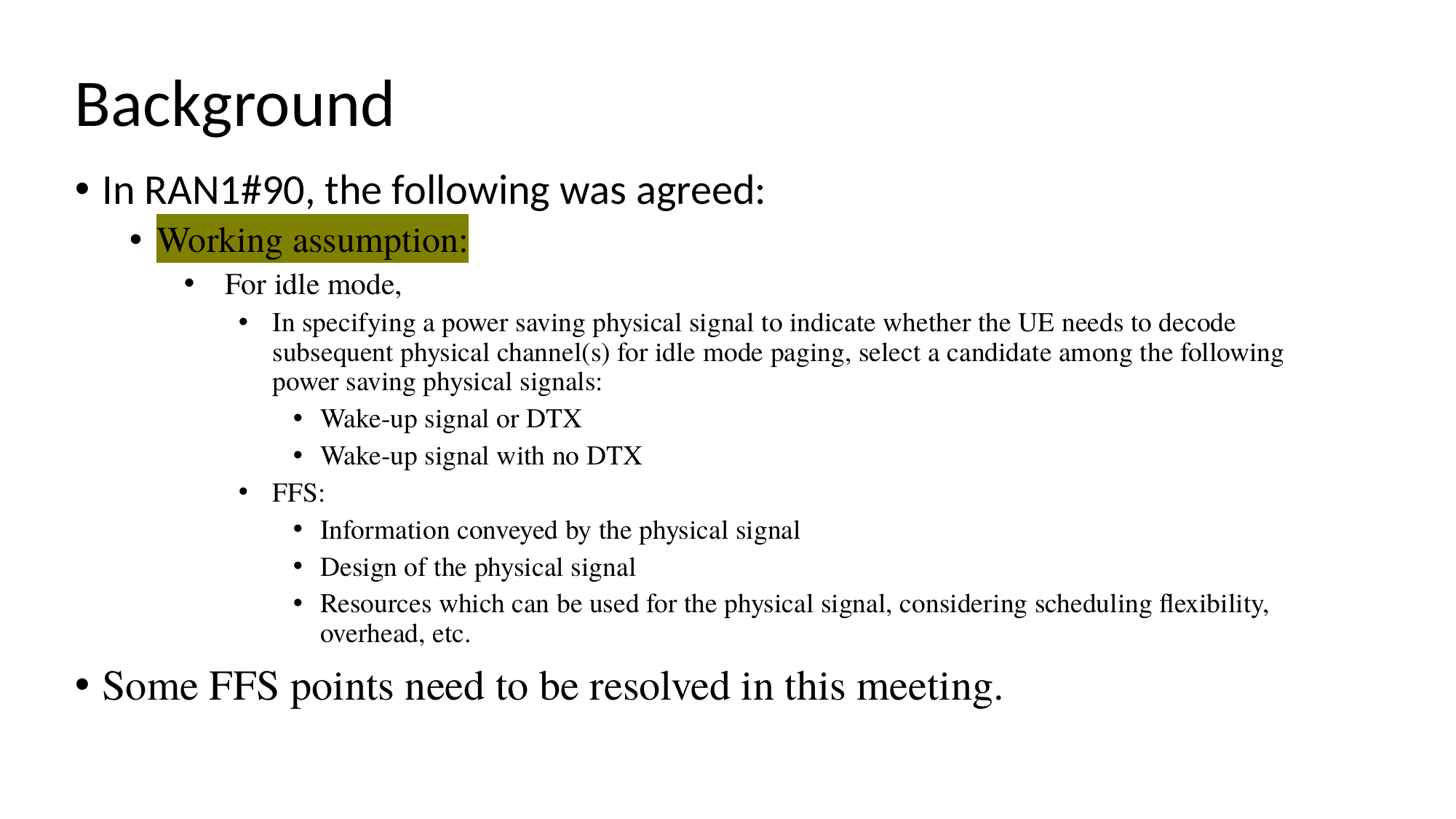

# Background
In RAN1#90, the following was agreed:
Working assumption:
For idle mode,
In specifying a power saving physical signal to indicate whether the UE needs to decode subsequent physical channel(s) for idle mode paging, select a candidate among the following power saving physical signals:
Wake-up signal or DTX
Wake-up signal with no DTX
FFS:
Information conveyed by the physical signal
Design of the physical signal
Resources which can be used for the physical signal, considering scheduling flexibility, overhead, etc.
Some FFS points need to be resolved in this meeting.